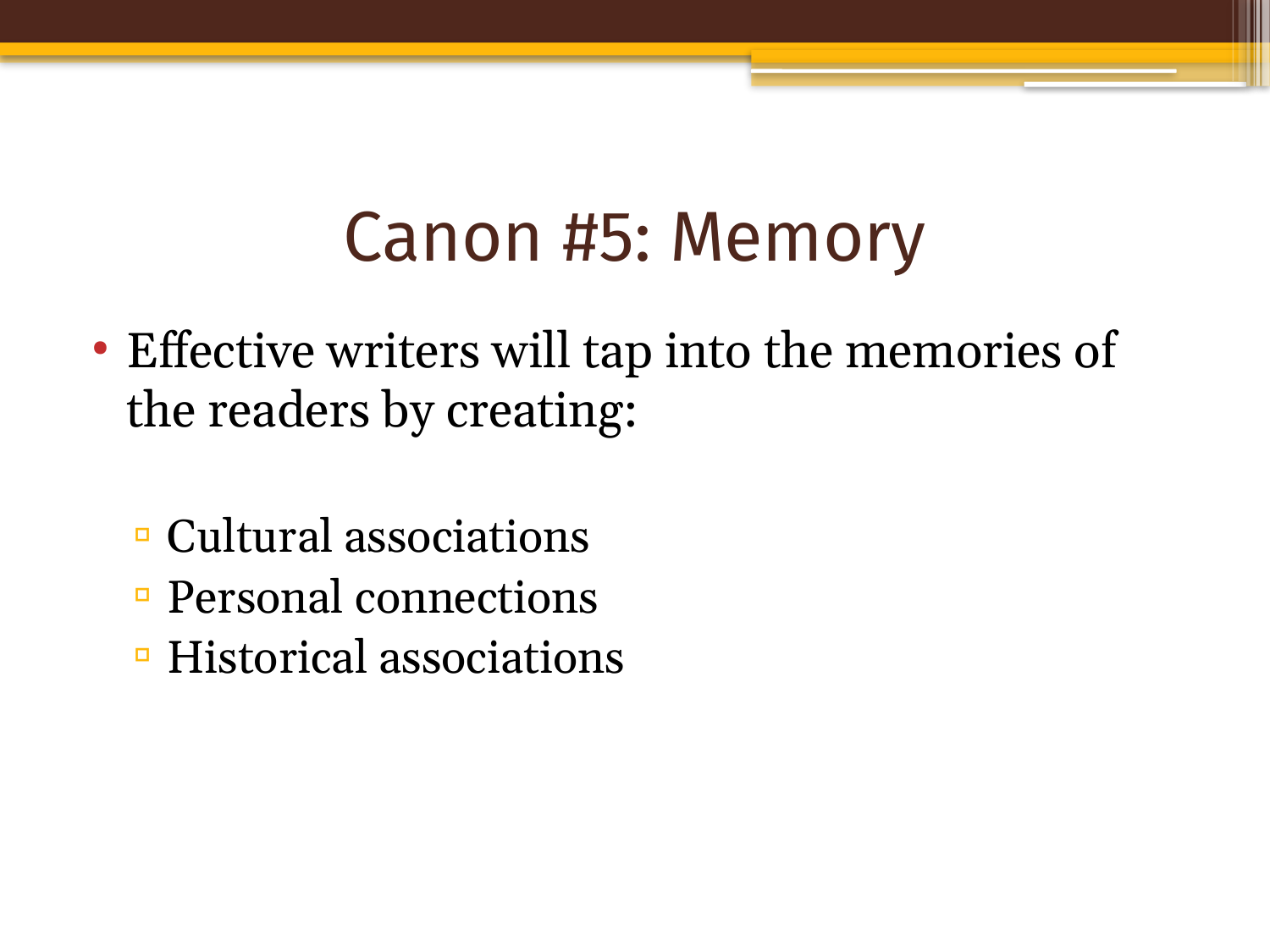

# Canon #5: Memory
Effective writers will tap into the memories of the readers by creating:

Cultural associations
Personal connections
Historical associations